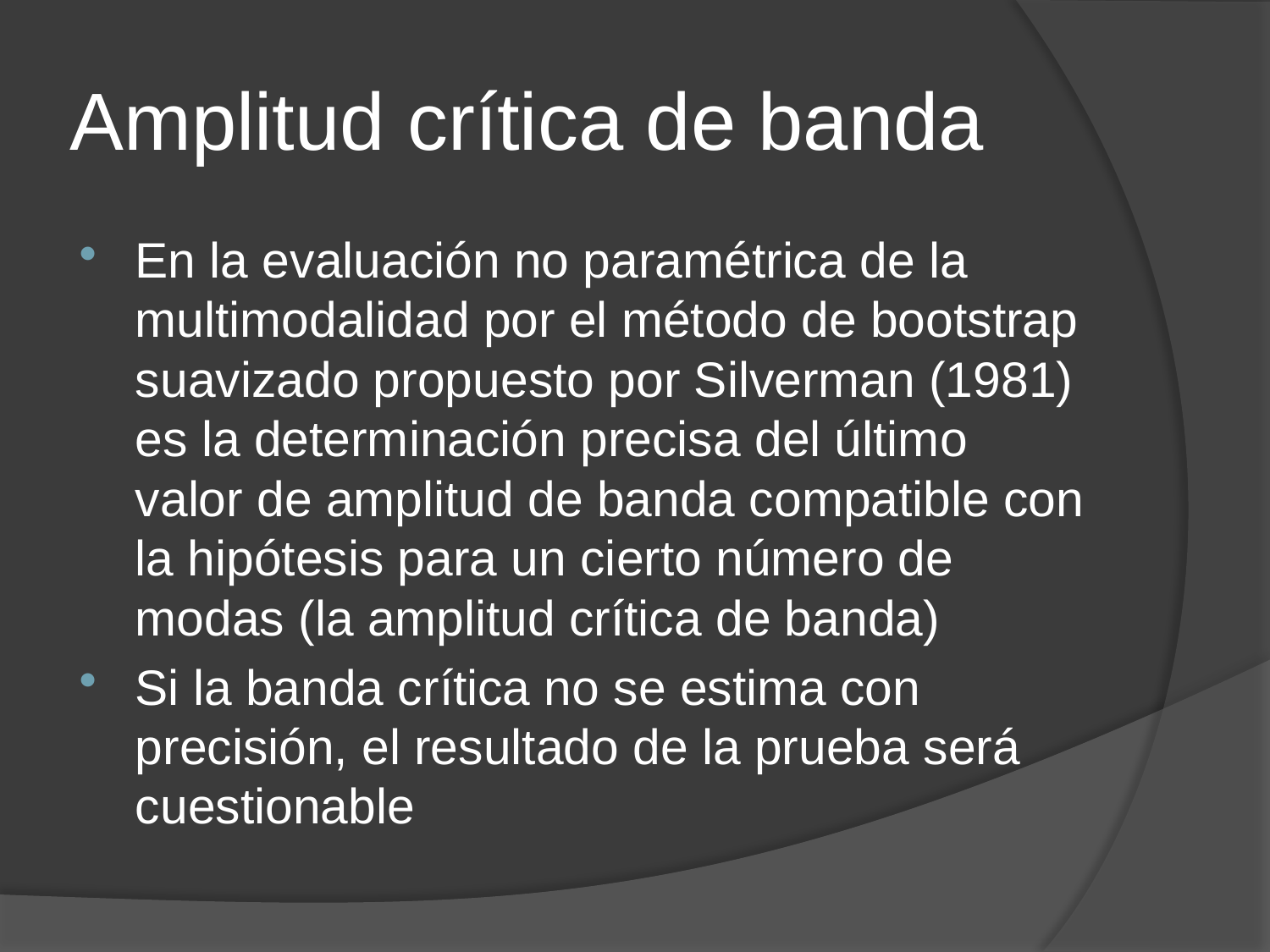

# Amplitud crítica de banda
En la evaluación no paramétrica de la multimodalidad por el método de bootstrap suavizado propuesto por Silverman (1981) es la determinación precisa del último valor de amplitud de banda compatible con la hipótesis para un cierto número de modas (la amplitud crítica de banda)
Si la banda crítica no se estima con precisión, el resultado de la prueba será cuestionable